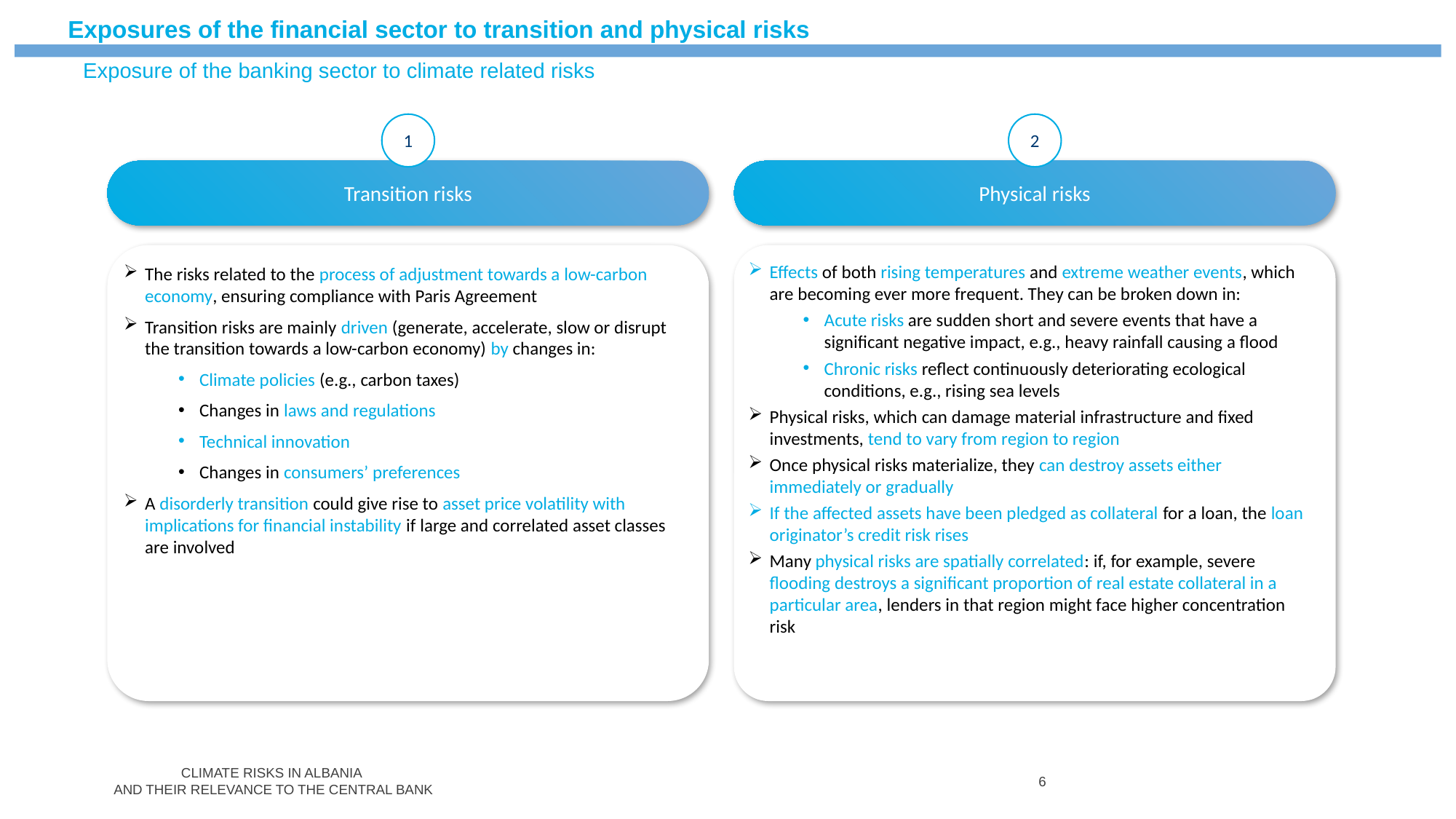

Exposures of the financial sector to transition and physical risks

Exposure of the banking sector to climate related risks
1
2
Transition risks
Physical risks
The risks related to the process of adjustment towards a low-carbon economy, ensuring compliance with Paris Agreement
Transition risks are mainly driven (generate, accelerate, slow or disrupt the transition towards a low-carbon economy) by changes in:
Climate policies (e.g., carbon taxes)
Changes in laws and regulations
Technical innovation
Changes in consumers’ preferences
A disorderly transition could give rise to asset price volatility with implications for financial instability if large and correlated asset classes are involved
Effects of both rising temperatures and extreme weather events, which are becoming ever more frequent. They can be broken down in:
Acute risks are sudden short and severe events that have a significant negative impact, e.g., heavy rainfall causing a flood
Chronic risks reflect continuously deteriorating ecological conditions, e.g., rising sea levels
Physical risks, which can damage material infrastructure and fixed investments, tend to vary from region to region
Once physical risks materialize, they can destroy assets either immediately or gradually
If the affected assets have been pledged as collateral for a loan, the loan originator’s credit risk rises
Many physical risks are spatially correlated: if, for example, severe flooding destroys a significant proportion of real estate collateral in a particular area, lenders in that region might face higher concentration risk
CLIMATE RISKS IN ALBANIA
AND THEIR RELEVANCE TO THE CENTRAL BANK
6